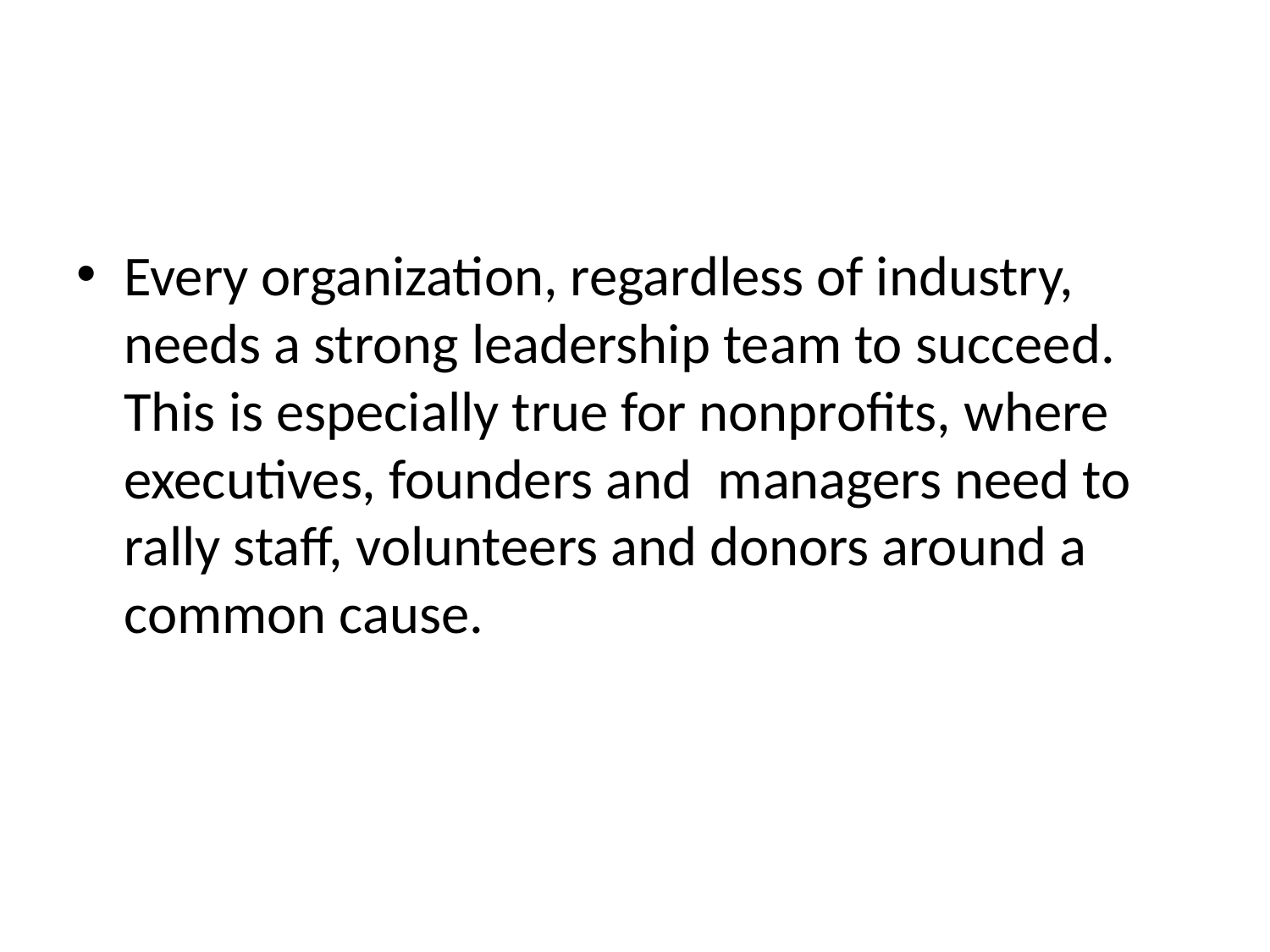

#
Every organization, regardless of industry, needs a strong leadership team to succeed. This is especially true for nonprofits, where executives, founders and  managers need to rally staff, volunteers and donors around a common cause.